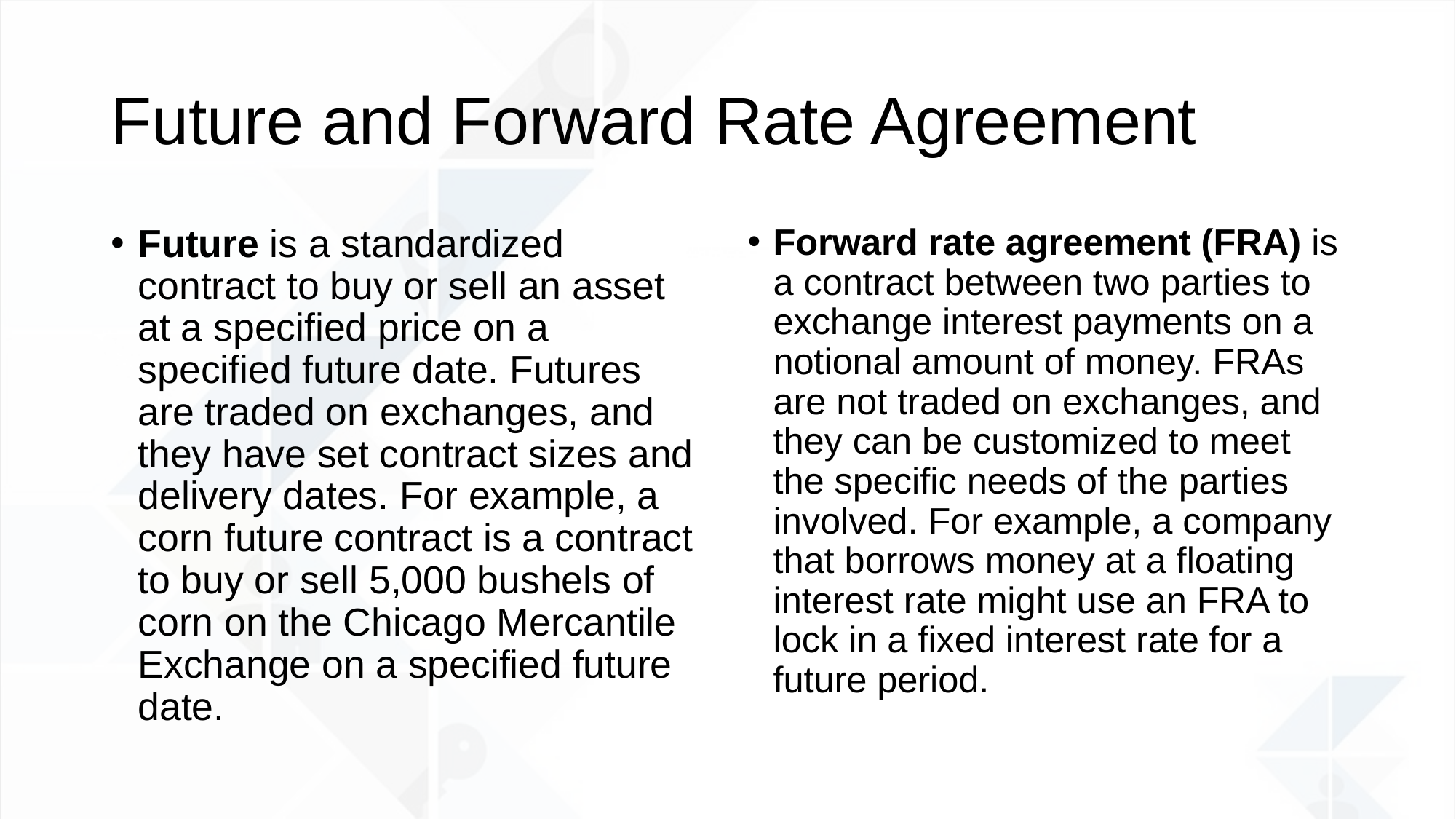

# Future and Forward Rate Agreement
Future is a standardized contract to buy or sell an asset at a specified price on a specified future date. Futures are traded on exchanges, and they have set contract sizes and delivery dates. For example, a corn future contract is a contract to buy or sell 5,000 bushels of corn on the Chicago Mercantile Exchange on a specified future date.
Forward rate agreement (FRA) is a contract between two parties to exchange interest payments on a notional amount of money. FRAs are not traded on exchanges, and they can be customized to meet the specific needs of the parties involved. For example, a company that borrows money at a floating interest rate might use an FRA to lock in a fixed interest rate for a future period.